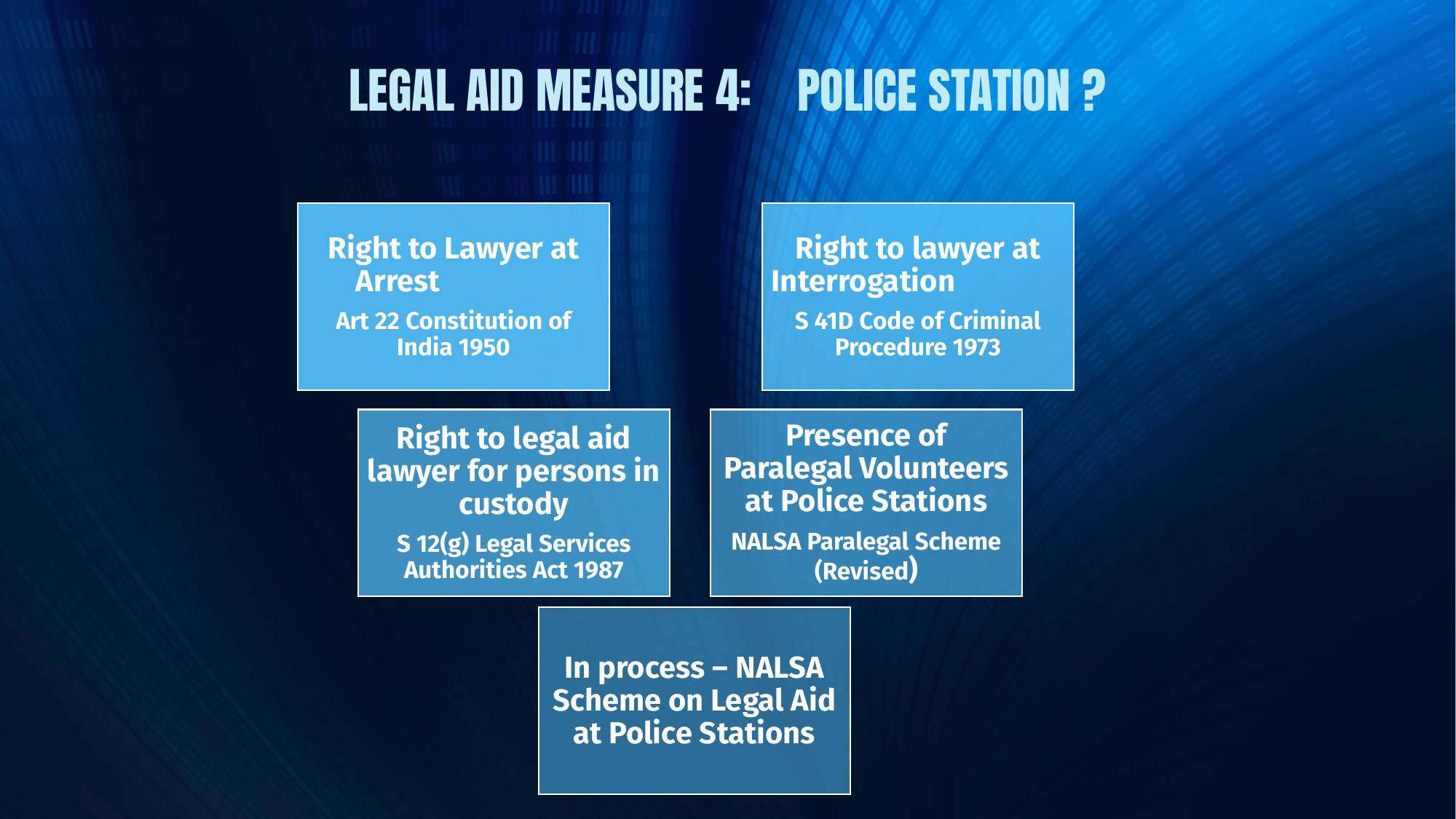

LEGAL AID MEASURE 4:    POLICE STATION ?
Right to Lawyer at Arrest
Art 22 Constitution of India 1950
Right to lawyer at Interrogation
S 41D Code of Criminal Procedure 1973
Right to legal aid lawyer for persons in custody
S 12(g) Legal Services Authorities Act 1987
Presence of Paralegal Volunteers at Police Stations
NALSA Paralegal Scheme (Revised)
In process – NALSA Scheme on Legal Aid at Police Stations